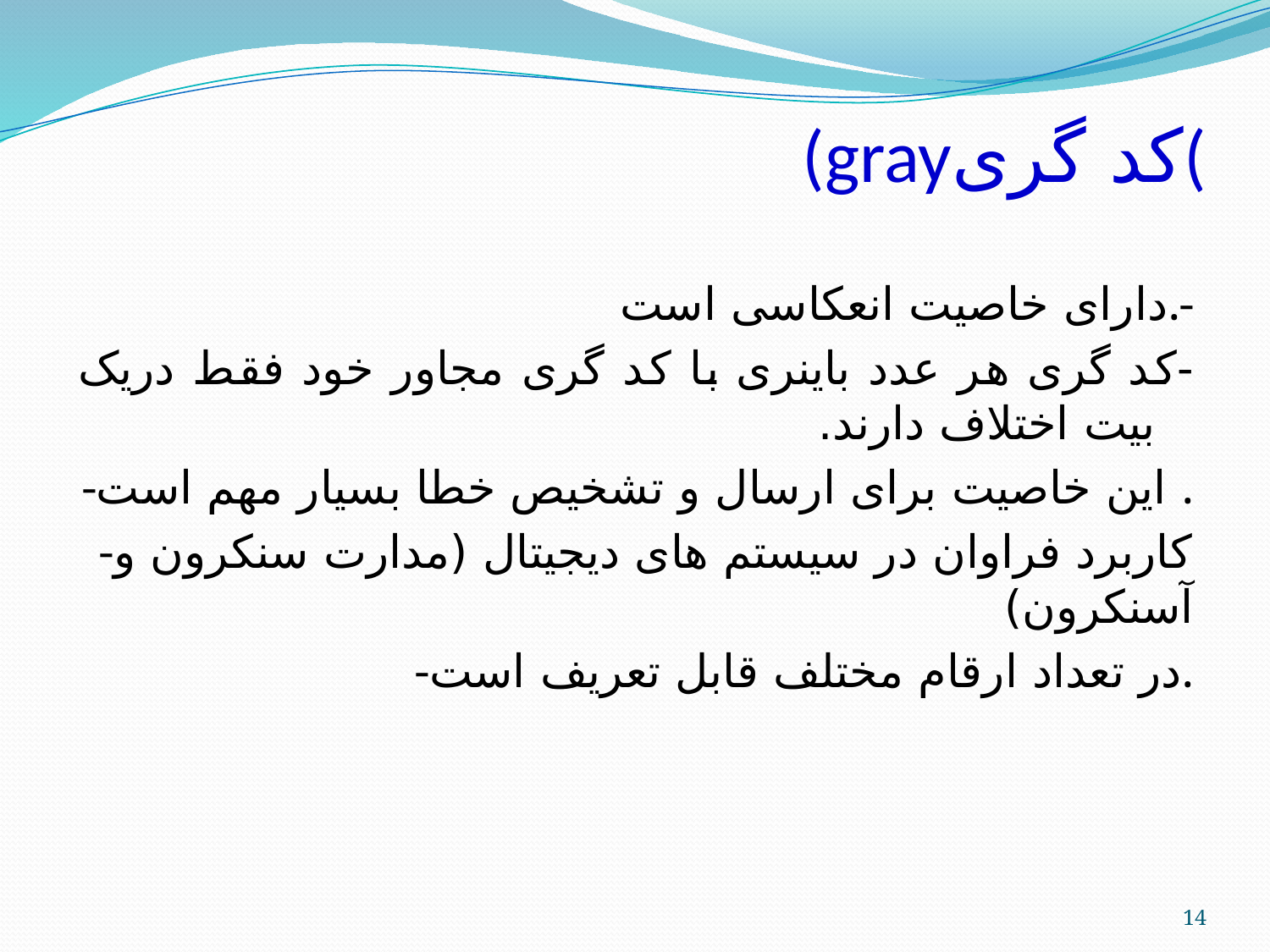

# (grayکد گری(
 دارای خاصیت انعکاسی است.-
-کد گری هر عدد باینری با کد گری مجاور خود فقط دریک بیت اختلاف دارند.
-این خاصیت برای ارسال و تشخیص خطا بسیار مهم است .
-کاربرد فراوان در سیستم های دیجیتال (مدارت سنکرون و آسنکرون)
-در تعداد ارقام مختلف قابل تعریف است.
14